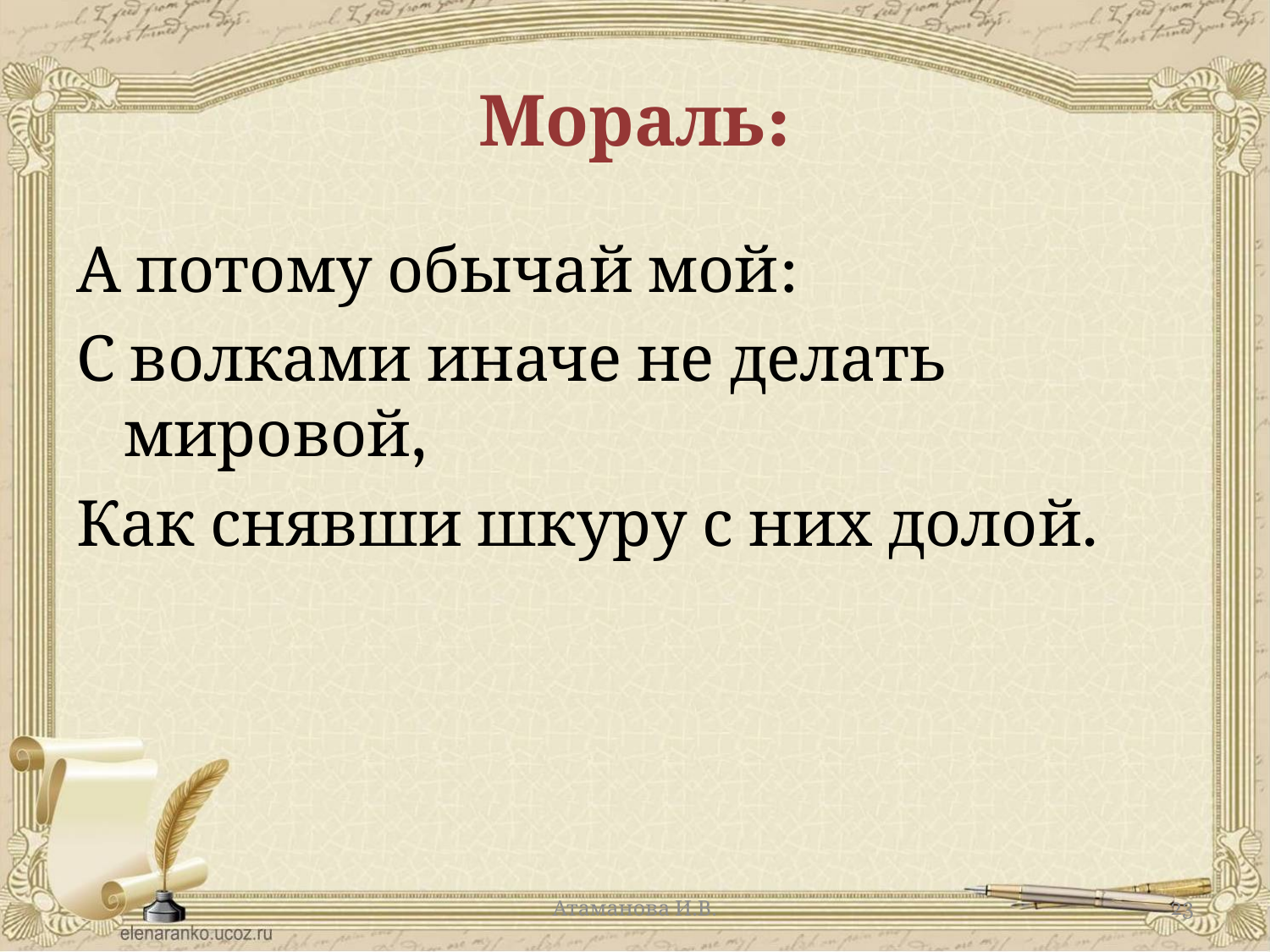

# Мораль:
А потому обычай мой:
С волками иначе не делать мировой,
Как снявши шкуру с них долой.

Атаманова И.В.
23